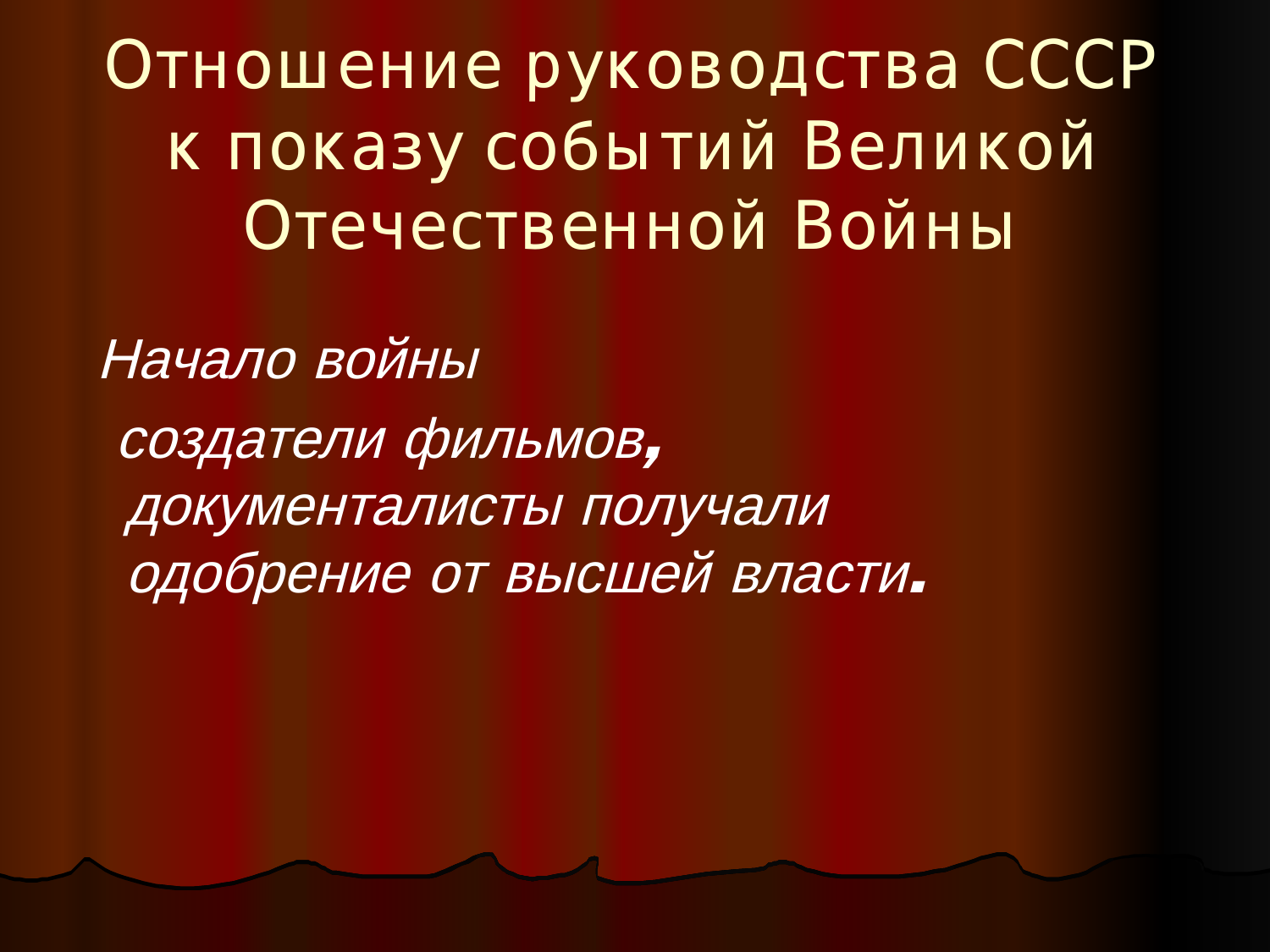

# Отношение руководства СССР к показу событий Великой Отечественной Войны
 Начало войны
  создатели фильмов, документалисты получали одобрение от высшей власти.